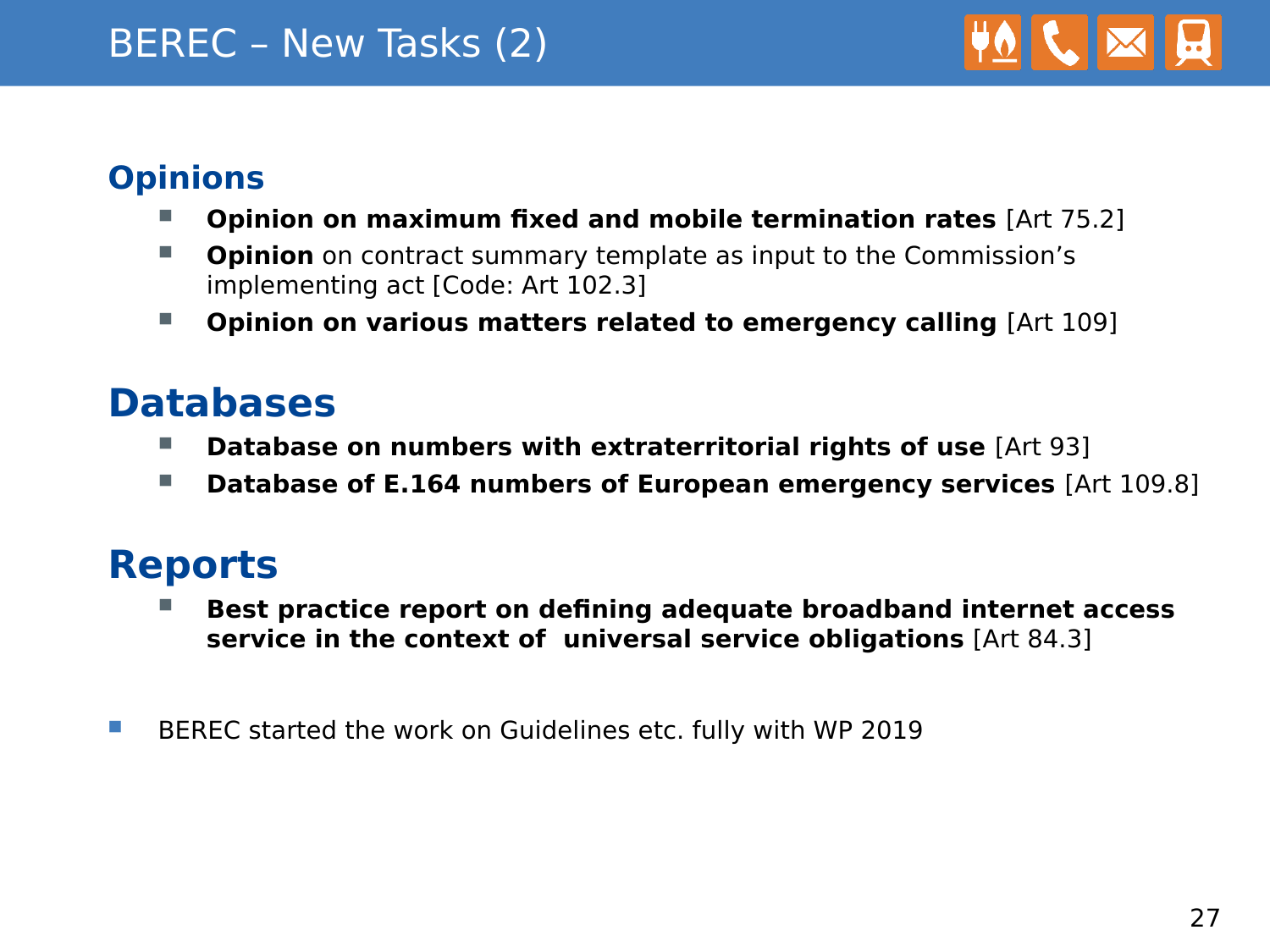

# BEREC – New Tasks (2)
Opinions
Opinion on maximum fixed and mobile termination rates [Art 75.2]
Opinion on contract summary template as input to the Commission’s implementing act [Code: Art 102.3]
Opinion on various matters related to emergency calling [Art 109]
Databases
Database on numbers with extraterritorial rights of use [Art 93]
Database of E.164 numbers of European emergency services [Art 109.8]
Reports
Best practice report on defining adequate broadband internet access service in the context of  universal service obligations [Art 84.3]

BEREC started the work on Guidelines etc. fully with WP 2019

27